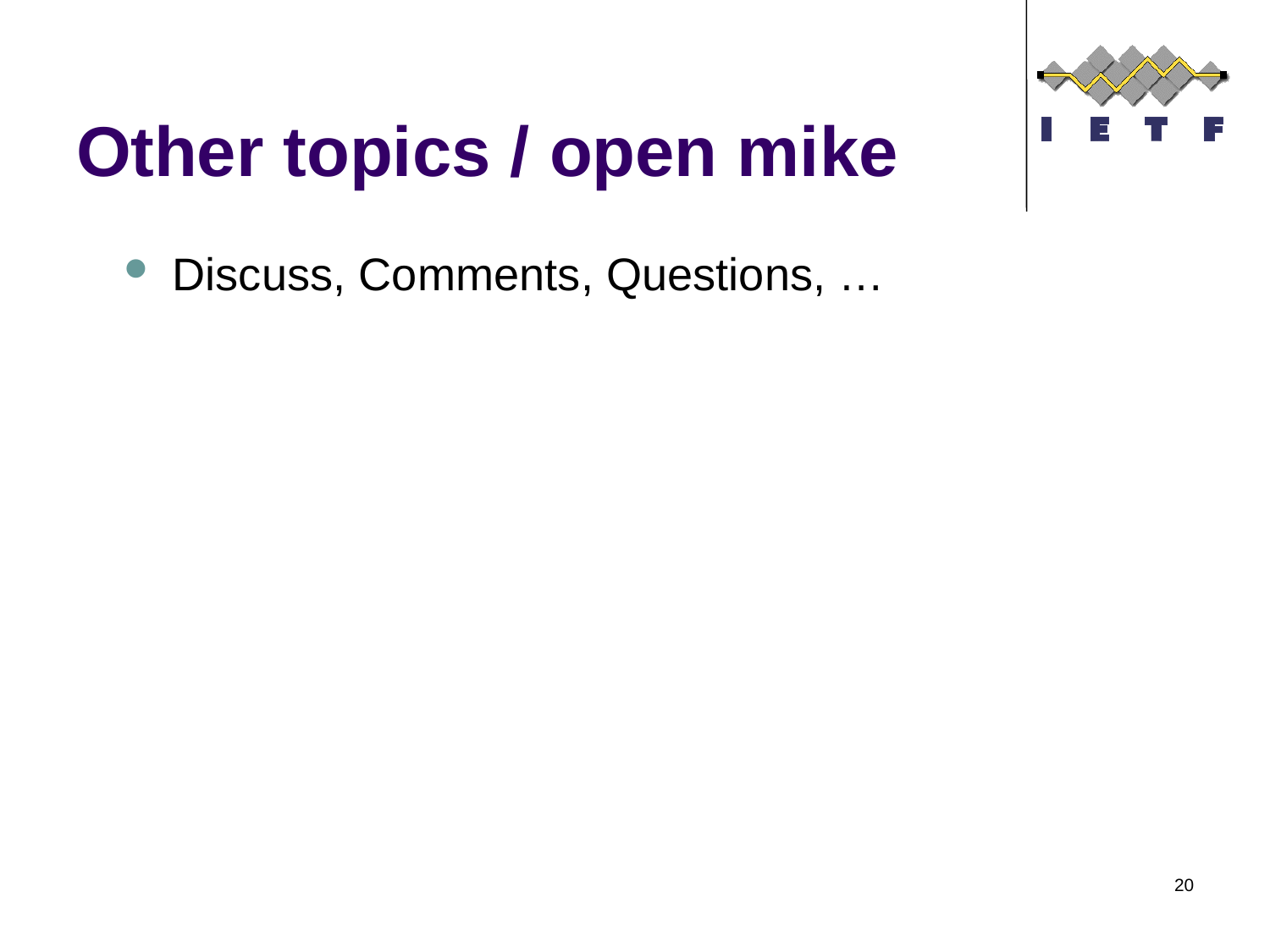

# Other topics / open mike
Discuss, Comments, Questions, …
20